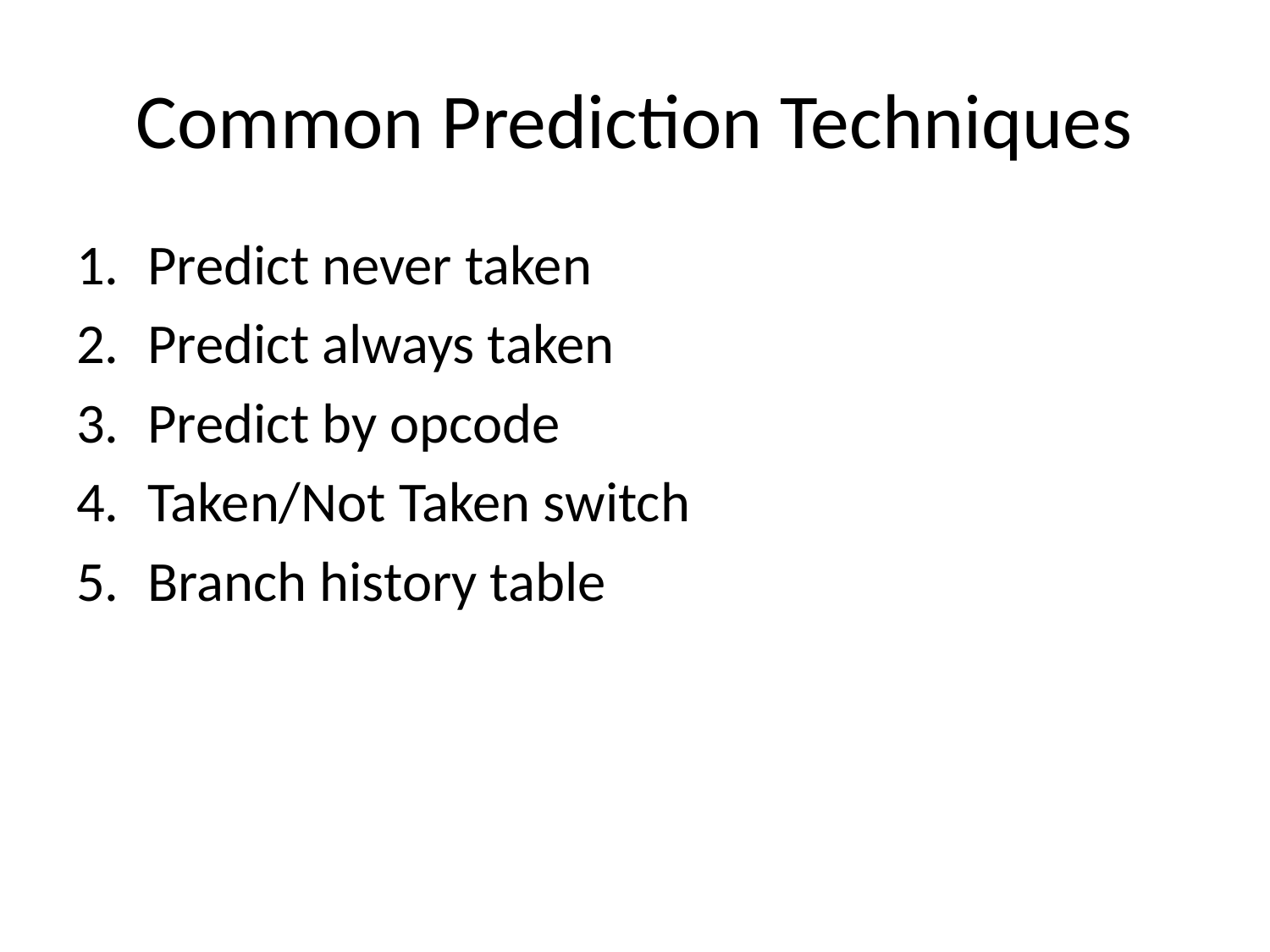

# Common Prediction Techniques
Predict never taken
Predict always taken
Predict by opcode
Taken/Not Taken switch
Branch history table